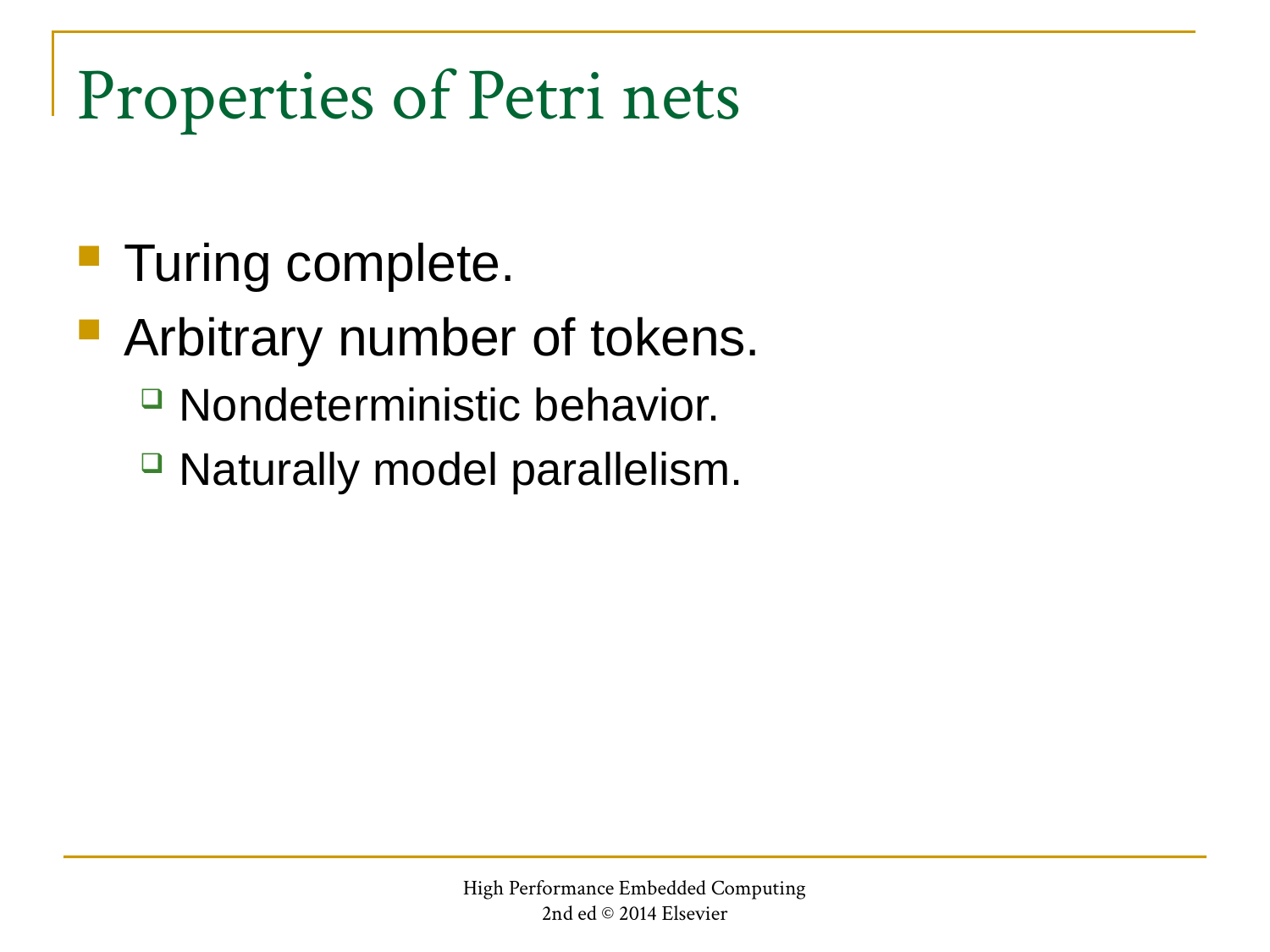

# Properties of Petri nets
Turing complete.
Arbitrary number of tokens.
Nondeterministic behavior.
Naturally model parallelism.

High Performance Embedded Computing 2nd ed © 2014 Elsevier